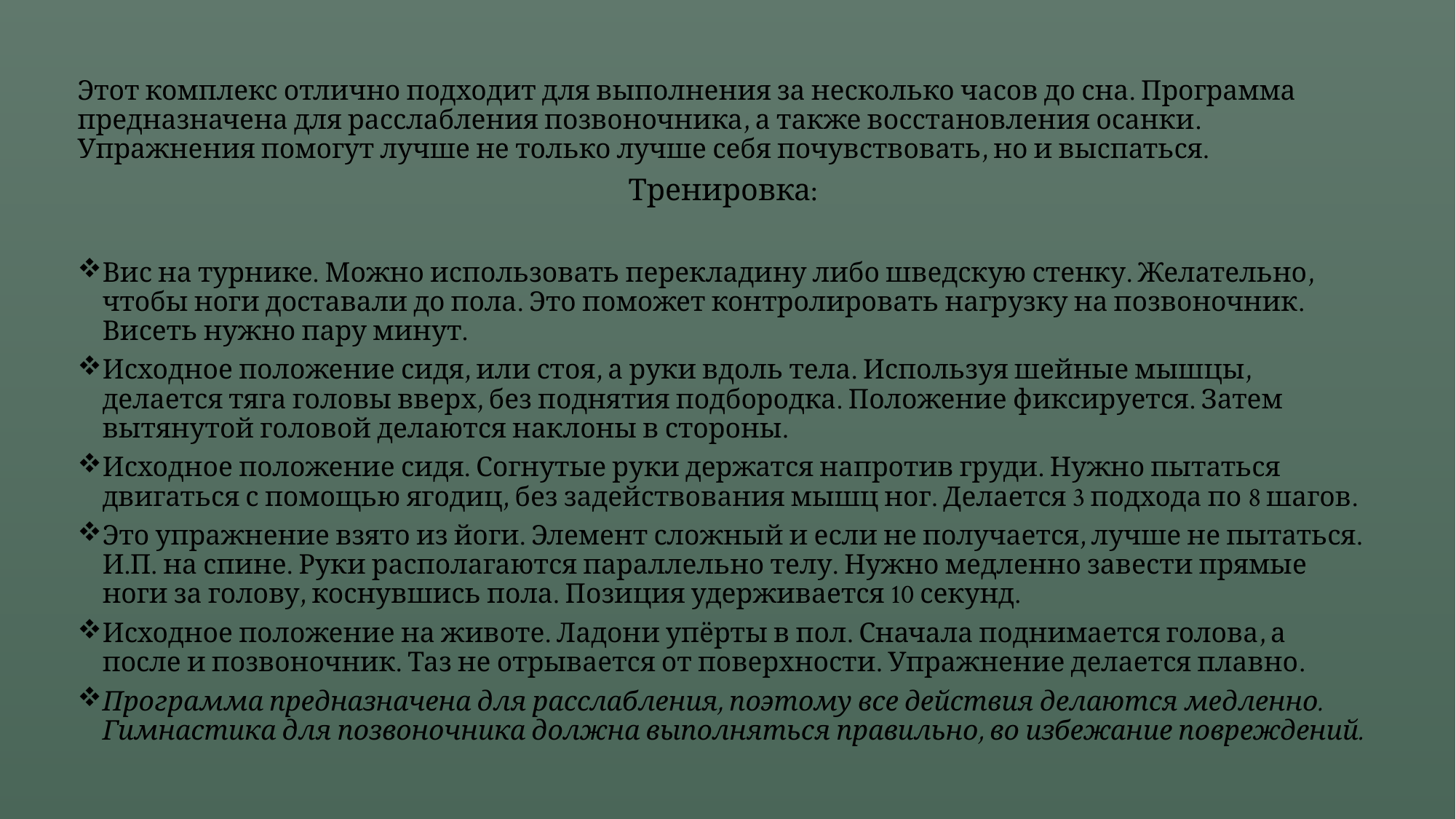

Этот комплекс отлично подходит для выполнения за несколько часов до сна. Программа предназначена для расслабления позвоночника, а также восстановления осанки. Упражнения помогут лучше не только лучше себя почувствовать, но и выспаться.
Тренировка:

Вис на турнике. Можно использовать перекладину либо шведскую стенку. Желательно, чтобы ноги доставали до пола. Это поможет контролировать нагрузку на позвоночник. Висеть нужно пару минут.
Исходное положение сидя, или стоя, а руки вдоль тела. Используя шейные мышцы, делается тяга головы вверх, без поднятия подбородка. Положение фиксируется. Затем вытянутой головой делаются наклоны в стороны.
Исходное положение сидя. Согнутые руки держатся напротив груди. Нужно пытаться двигаться с помощью ягодиц, без задействования мышц ног. Делается 3 подхода по 8 шагов.
Это упражнение взято из йоги. Элемент сложный и если не получается, лучше не пытаться. И.П. на спине. Руки располагаются параллельно телу. Нужно медленно завести прямые ноги за голову, коснувшись пола. Позиция удерживается 10 секунд.
Исходное положение на животе. Ладони упёрты в пол. Сначала поднимается голова, а после и позвоночник. Таз не отрывается от поверхности. Упражнение делается плавно.
Программа предназначена для расслабления, поэтому все действия делаются медленно. Гимнастика для позвоночника должна выполняться правильно, во избежание повреждений.